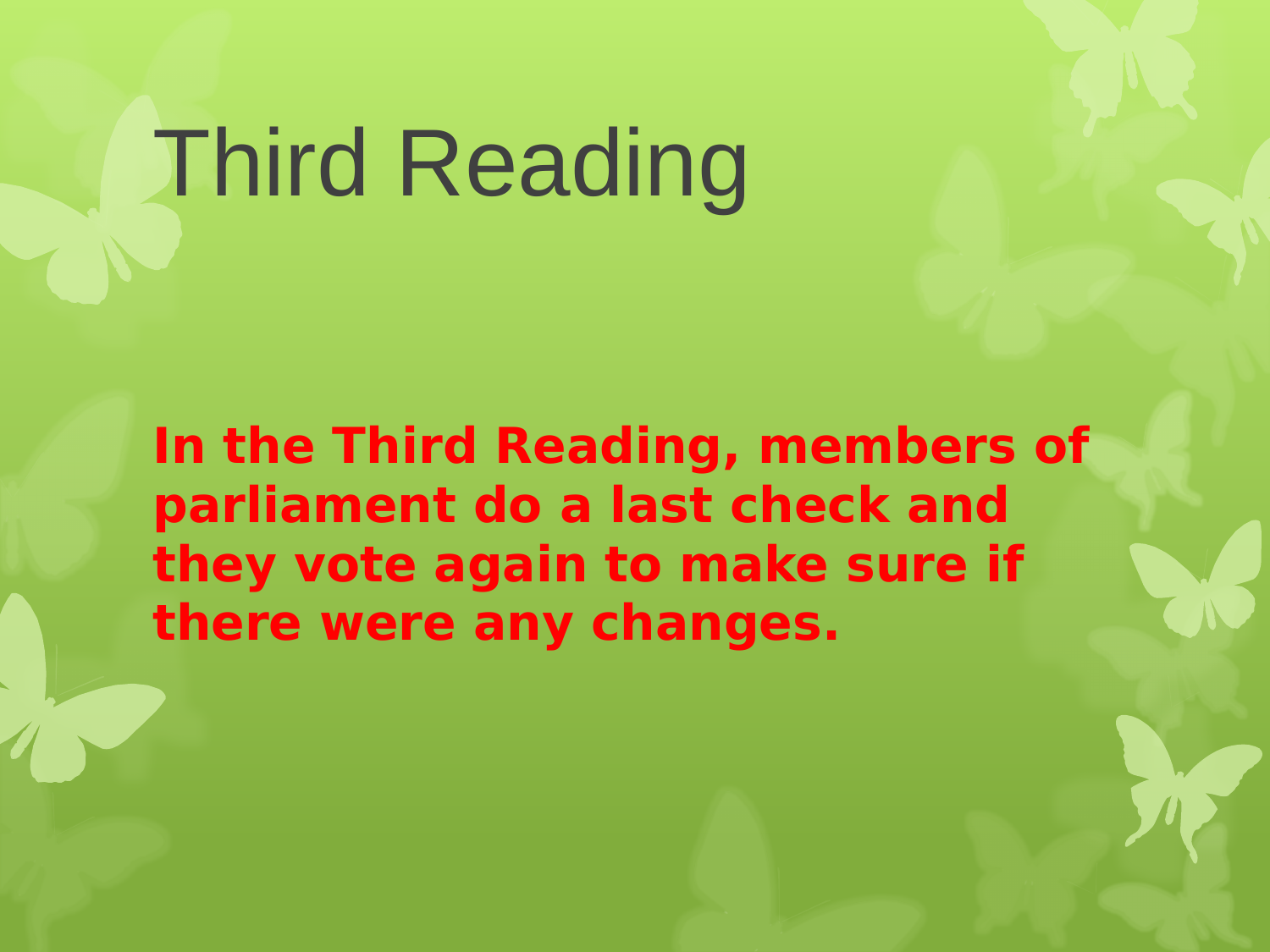

# Third Reading
In the Third Reading, members of parliament do a last check and they vote again to make sure if there were any changes.